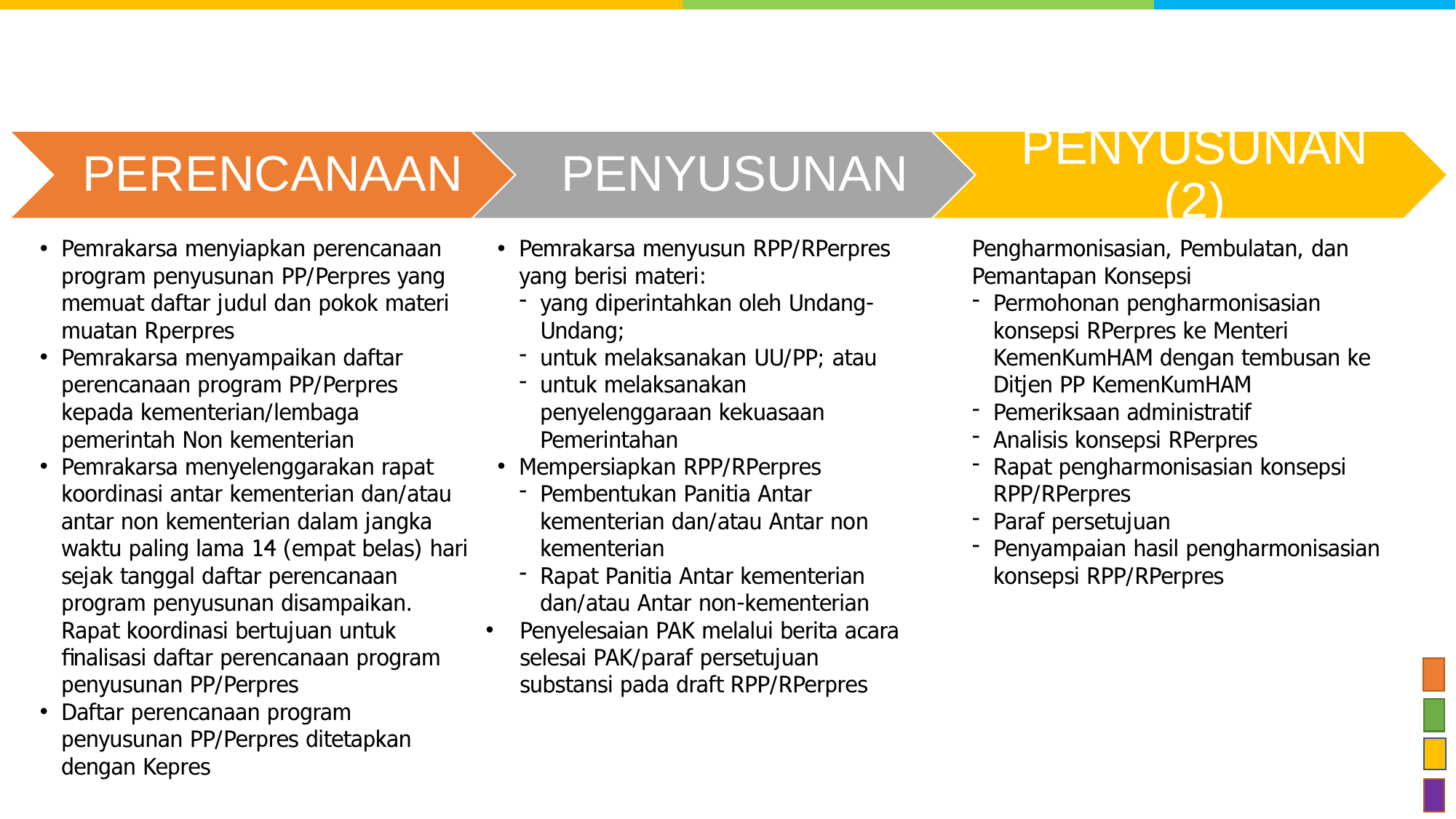

PERENCANAAN
PENYUSUNAN
PENYUSUNAN (2)
Pemrakarsa menyiapkan perencanaan program penyusunan PP/Perpres yang memuat daftar judul dan pokok materi muatan Rperpres
Pemrakarsa menyampaikan daftar perencanaan program PP/Perpres kepada kementerian/lembaga pemerintah Non kementerian
Pemrakarsa menyelenggarakan rapat koordinasi antar kementerian dan/atau antar non kementerian dalam jangka waktu paling lama 14 (empat belas) hari sejak tanggal daftar perencanaan program penyusunan disampaikan. Rapat koordinasi bertujuan untuk finalisasi daftar perencanaan program penyusunan PP/Perpres
Daftar perencanaan program penyusunan PP/Perpres ditetapkan dengan Kepres
Pemrakarsa menyusun RPP/RPerpres yang berisi materi:
yang diperintahkan oleh Undang-Undang;
untuk melaksanakan UU/PP; atau
untuk melaksanakan penyelenggaraan kekuasaan Pemerintahan
Mempersiapkan RPP/RPerpres
Pembentukan Panitia Antar kementerian dan/atau Antar non kementerian
Rapat Panitia Antar kementerian dan/atau Antar non-kementerian
Penyelesaian PAK melalui berita acara selesai PAK/paraf persetujuan substansi pada draft RPP/RPerpres

Pengharmonisasian, Pembulatan, dan Pemantapan Konsepsi
Permohonan pengharmonisasian konsepsi RPerpres ke Menteri KemenKumHAM dengan tembusan ke Ditjen PP KemenKumHAM
Pemeriksaan administratif
Analisis konsepsi RPerpres
Rapat pengharmonisasian konsepsi RPP/RPerpres
Paraf persetujuan
Penyampaian hasil pengharmonisasian konsepsi RPP/RPerpres

10